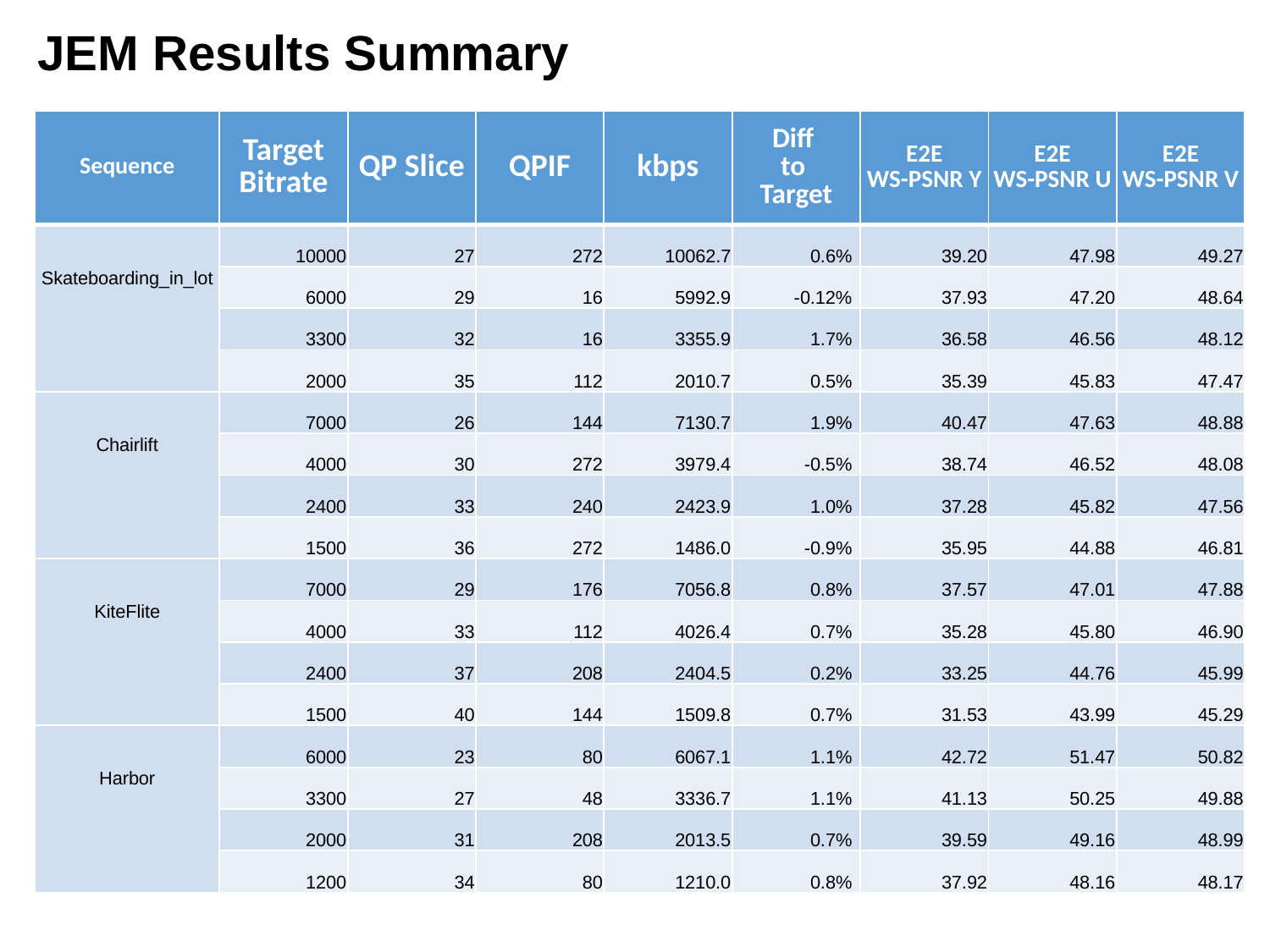

# JEM Results Summary
| Sequence | Target Bitrate | QP Slice | QPIF | kbps | Diff to Target | E2E WS-PSNR Y | E2E WS-PSNR U | E2E WS-PSNR V |
| --- | --- | --- | --- | --- | --- | --- | --- | --- |
| Skateboarding\_in\_lot | 10000 | 27 | 272 | 10062.7 | 0.6% | 39.20 | 47.98 | 49.27 |
|  | 6000 | 29 | 16 | 5992.9 | -0.12% | 37.93 | 47.20 | 48.64 |
|  | 3300 | 32 | 16 | 3355.9 | 1.7% | 36.58 | 46.56 | 48.12 |
|  | 2000 | 35 | 112 | 2010.7 | 0.5% | 35.39 | 45.83 | 47.47 |
| Chairlift | 7000 | 26 | 144 | 7130.7 | 1.9% | 40.47 | 47.63 | 48.88 |
|  | 4000 | 30 | 272 | 3979.4 | -0.5% | 38.74 | 46.52 | 48.08 |
|  | 2400 | 33 | 240 | 2423.9 | 1.0% | 37.28 | 45.82 | 47.56 |
|  | 1500 | 36 | 272 | 1486.0 | -0.9% | 35.95 | 44.88 | 46.81 |
| KiteFlite | 7000 | 29 | 176 | 7056.8 | 0.8% | 37.57 | 47.01 | 47.88 |
|  | 4000 | 33 | 112 | 4026.4 | 0.7% | 35.28 | 45.80 | 46.90 |
|  | 2400 | 37 | 208 | 2404.5 | 0.2% | 33.25 | 44.76 | 45.99 |
|  | 1500 | 40 | 144 | 1509.8 | 0.7% | 31.53 | 43.99 | 45.29 |
| Harbor | 6000 | 23 | 80 | 6067.1 | 1.1% | 42.72 | 51.47 | 50.82 |
|  | 3300 | 27 | 48 | 3336.7 | 1.1% | 41.13 | 50.25 | 49.88 |
|  | 2000 | 31 | 208 | 2013.5 | 0.7% | 39.59 | 49.16 | 48.99 |
|  | 1200 | 34 | 80 | 1210.0 | 0.8% | 37.92 | 48.16 | 48.17 |